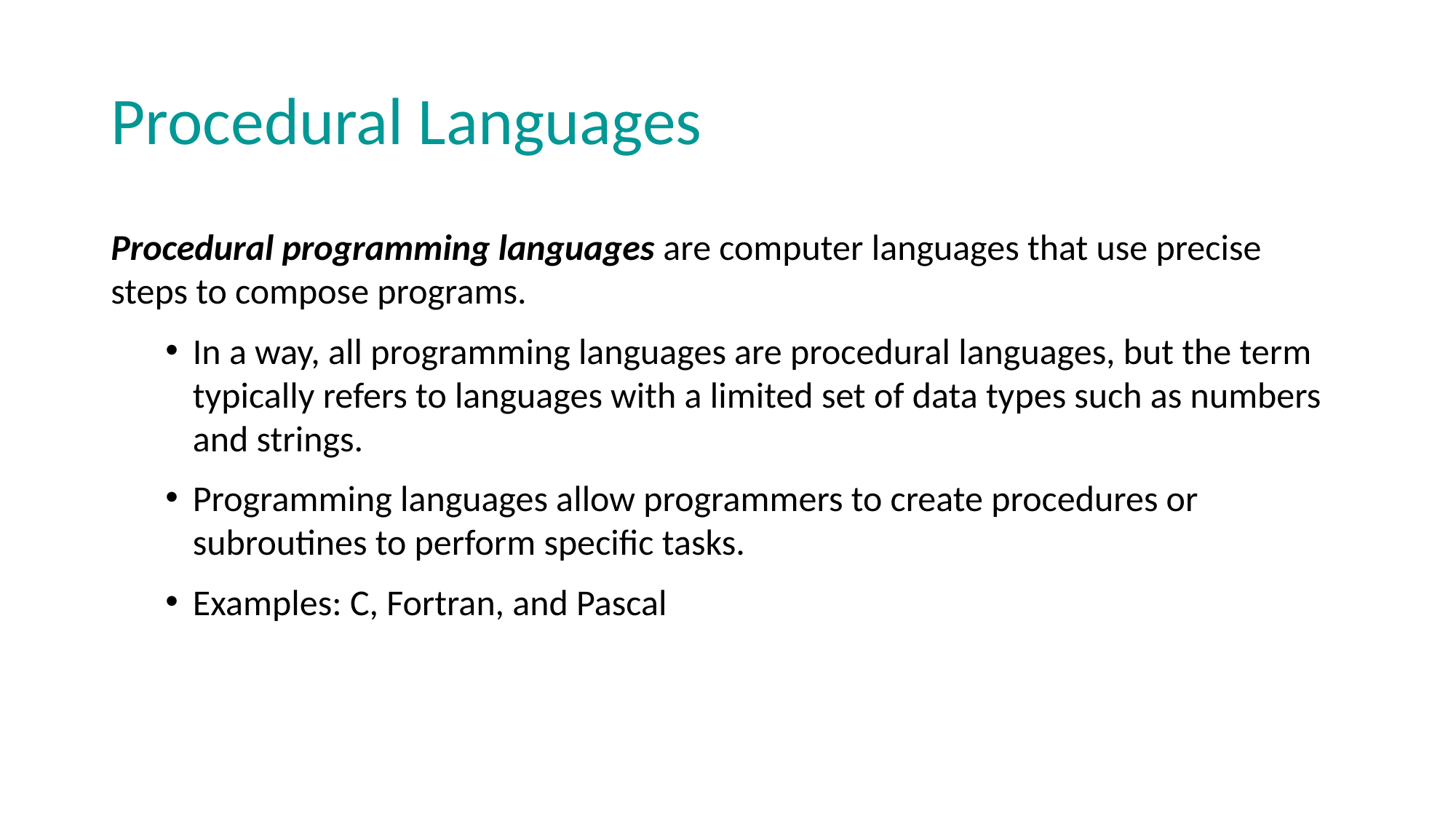

# Procedural Languages
Procedural programming languages are computer languages that use precise steps to compose programs.
In a way, all programming languages are procedural languages, but the term typically refers to languages with a limited set of data types such as numbers and strings.
Programming languages allow programmers to create procedures or subroutines to perform specific tasks.
Examples: C, Fortran, and Pascal